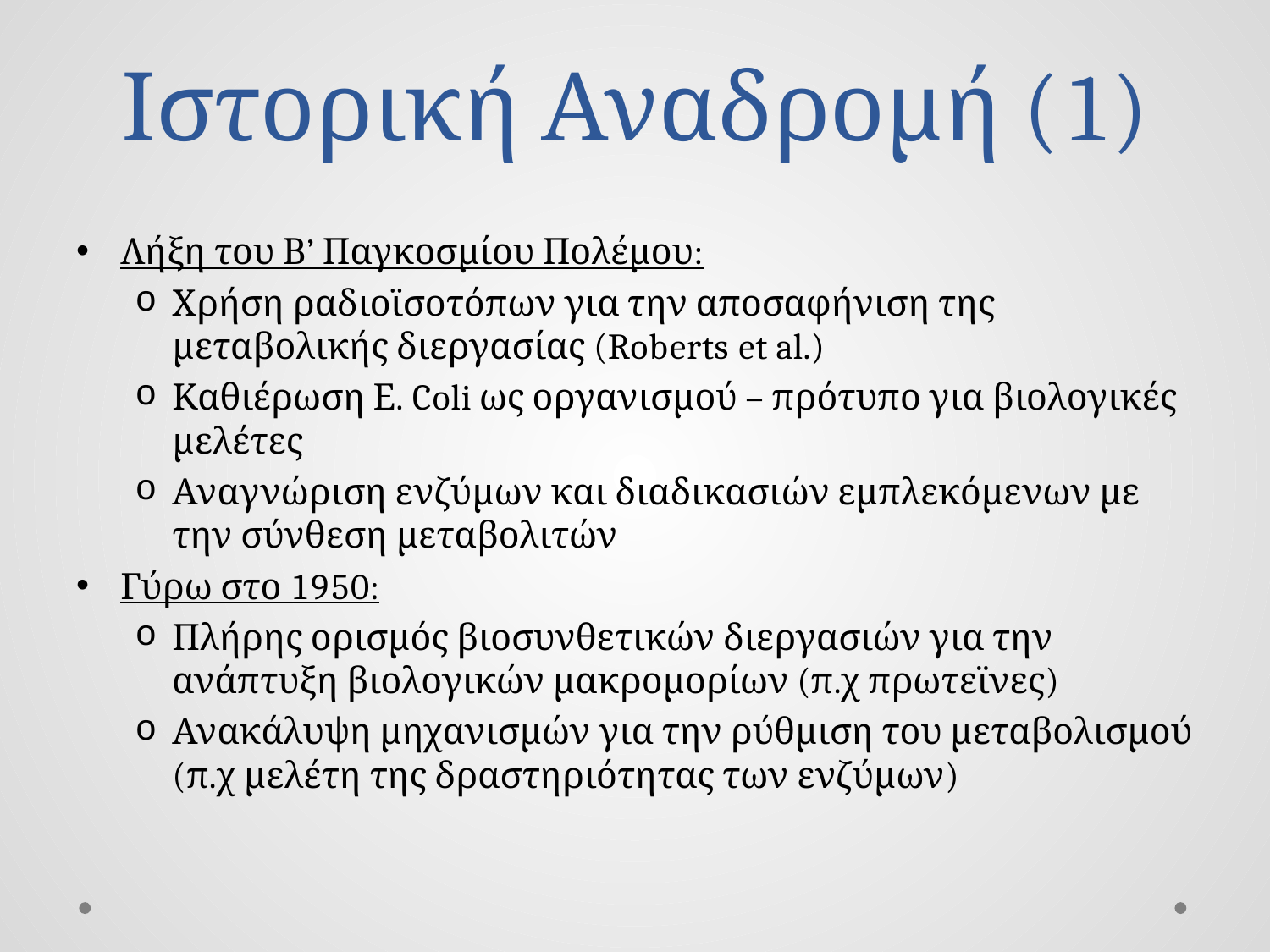

# Ιστορική Αναδρομή (1)
Λήξη του Β’ Παγκοσμίου Πολέμου:
Χρήση ραδιοϊσοτόπων για την αποσαφήνιση της μεταβολικής διεργασίας (Roberts et al.)
Καθιέρωση Ε. Coli ως οργανισμού – πρότυπο για βιολογικές μελέτες
Αναγνώριση ενζύμων και διαδικασιών εμπλεκόμενων με την σύνθεση μεταβολιτών
Γύρω στο 1950:
Πλήρης ορισμός βιοσυνθετικών διεργασιών για την ανάπτυξη βιολογικών μακρομορίων (π.χ πρωτεϊνες)
Ανακάλυψη μηχανισμών για την ρύθμιση του μεταβολισμού (π.χ μελέτη της δραστηριότητας των ενζύμων)